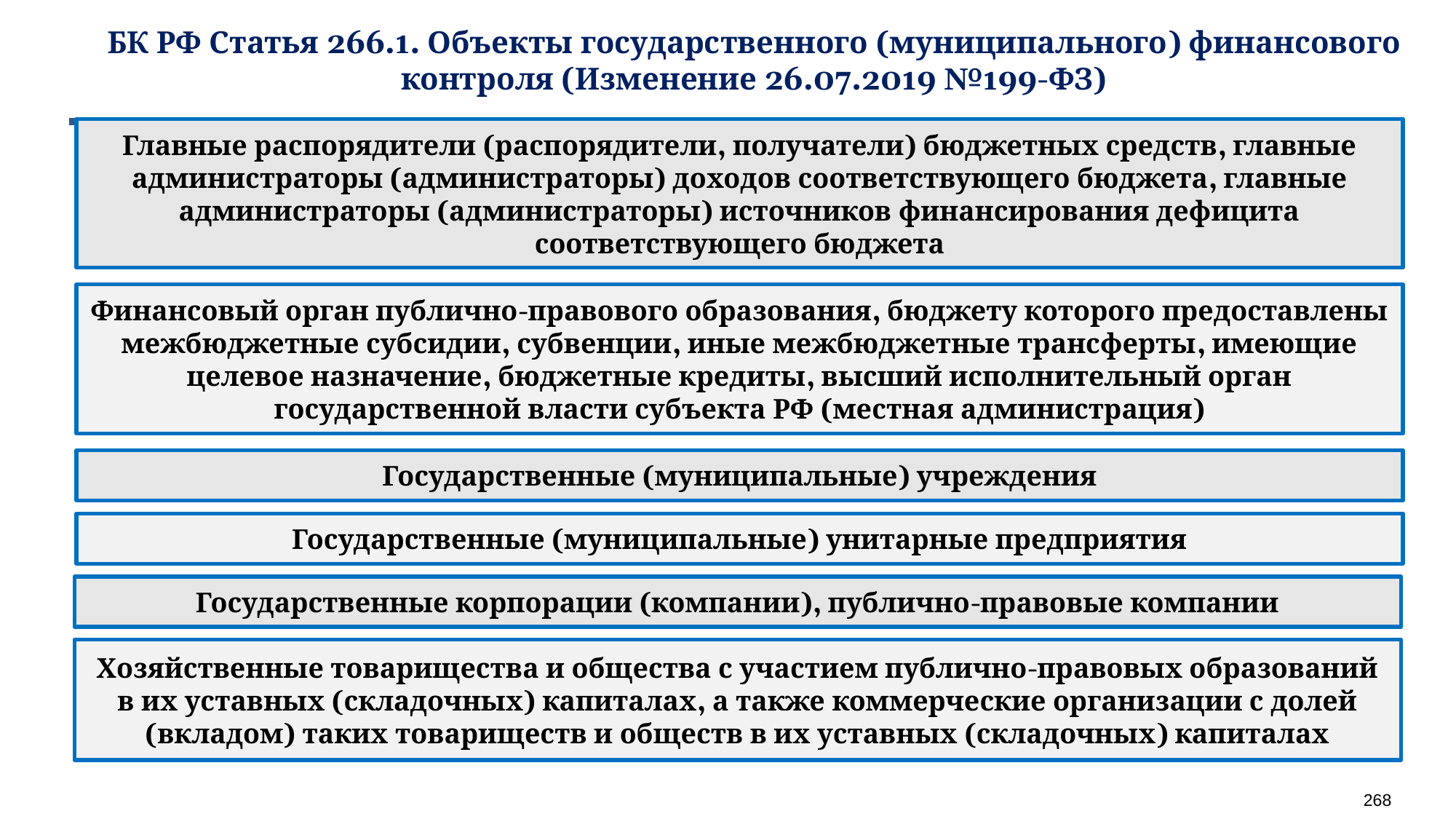

БК РФ Статья 266.1. Объекты государственного (муниципального) финансового контроля (Изменение 26.07.2019 №199-ФЗ)
Главные распорядители (распорядители, получатели) бюджетных средств, главные администраторы (администраторы) доходов соответствующего бюджета, главные администраторы (администраторы) источников финансирования дефицита соответствующего бюджета
Финансовый орган публично-правового образования, бюджету которого предоставлены межбюджетные субсидии, субвенции, иные межбюджетные трансферты, имеющие целевое назначение, бюджетные кредиты, высший исполнительный орган государственной власти субъекта РФ (местная администрация)
Государственные (муниципальные) учреждения
Государственные (муниципальные) унитарные предприятия
Государственные корпорации (компании), публично-правовые компании
Хозяйственные товарищества и общества с участием публично-правовых образований в их уставных (складочных) капиталах, а также коммерческие организации с долей (вкладом) таких товариществ и обществ в их уставных (складочных) капиталах